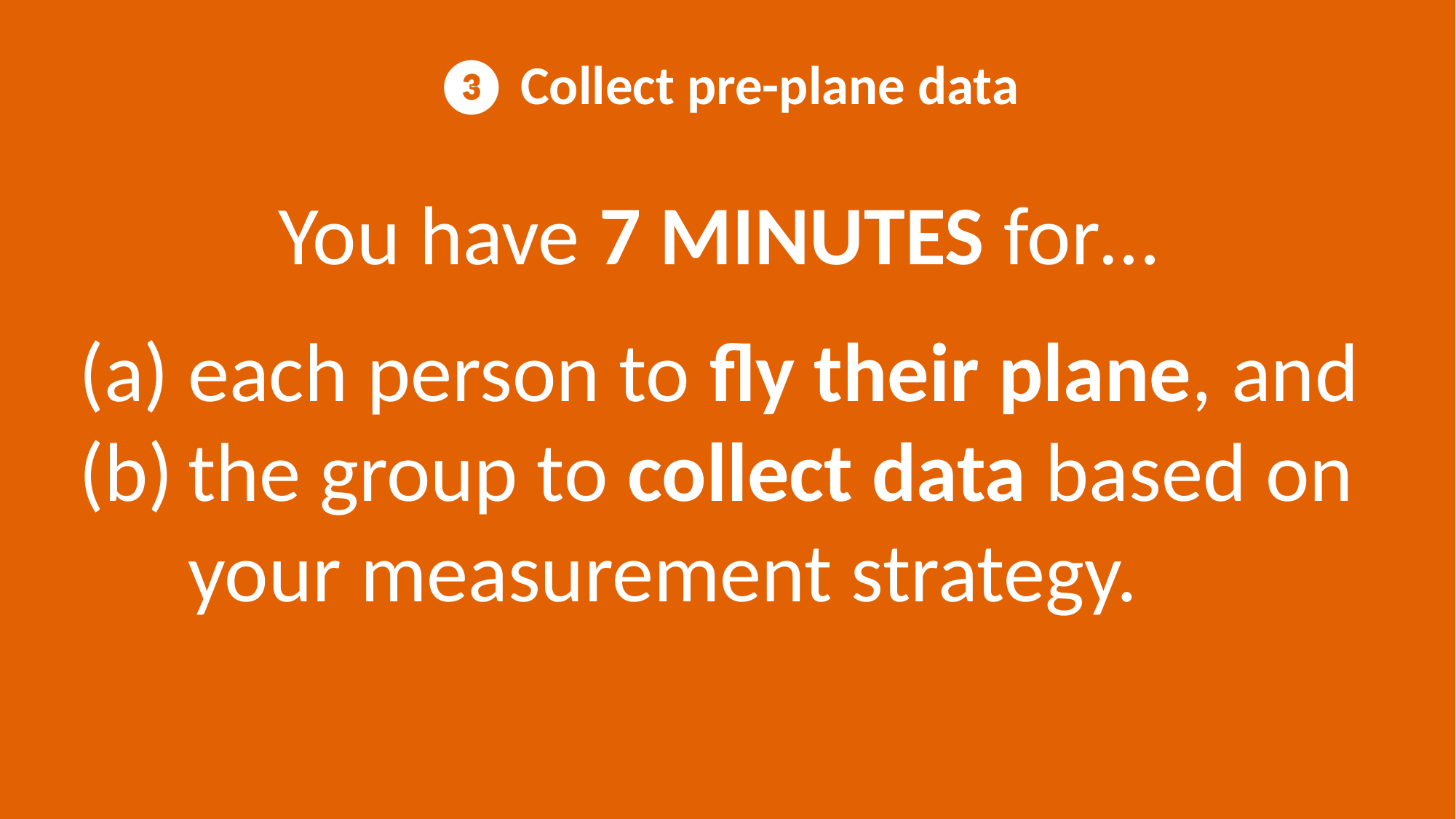

❸ Collect pre-plane data
You have 7 MINUTES for…

each person to fly their plane, and
the group to collect data based on your measurement strategy.